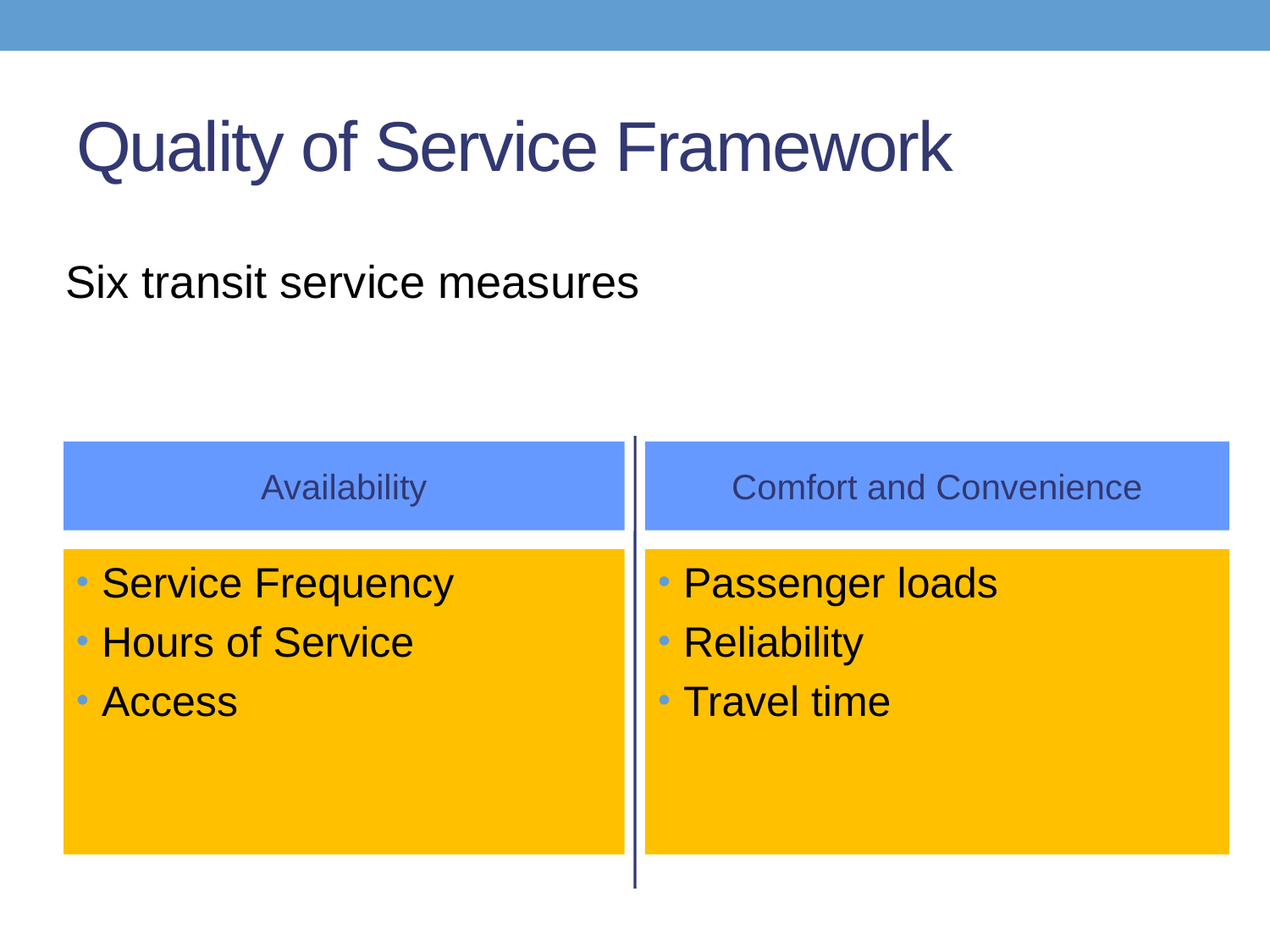

# Quality of Service Framework

Six transit service measures

Availability
Comfort and Convenience
Service Frequency
Hours of Service
Access

Passenger loads
Reliability
Travel time